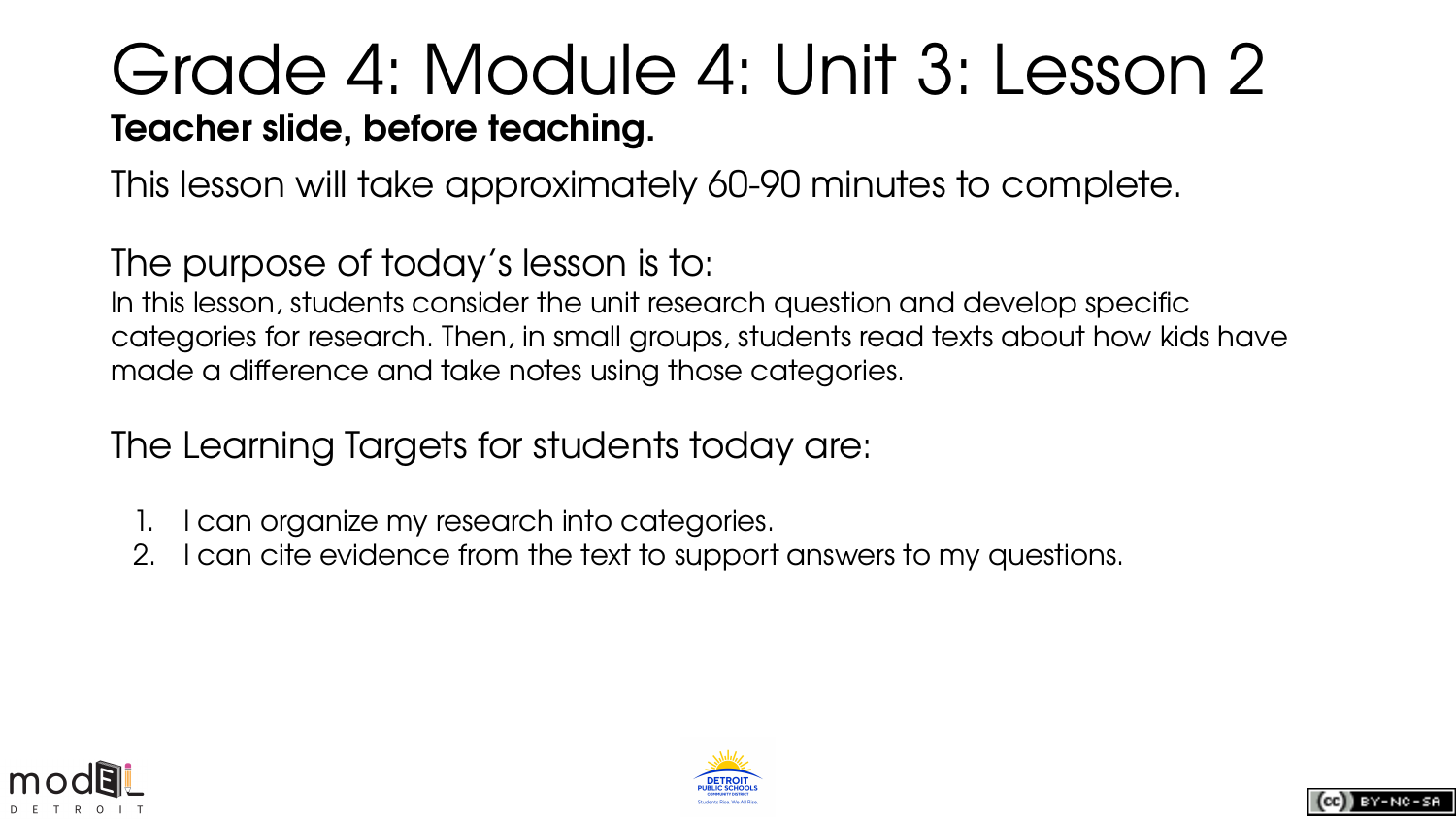

# Grade 4: Module 4: Unit 3: Lesson 2
Teacher slide, before teaching.
This lesson will take approximately 60-90 minutes to complete.

The purpose of today’s lesson is to:
In this lesson, students consider the unit research question and develop specific categories for research. Then, in small groups, students read texts about how kids have made a difference and take notes using those categories.
The Learning Targets for students today are:
I can organize my research into categories.
I can cite evidence from the text to support answers to my questions.